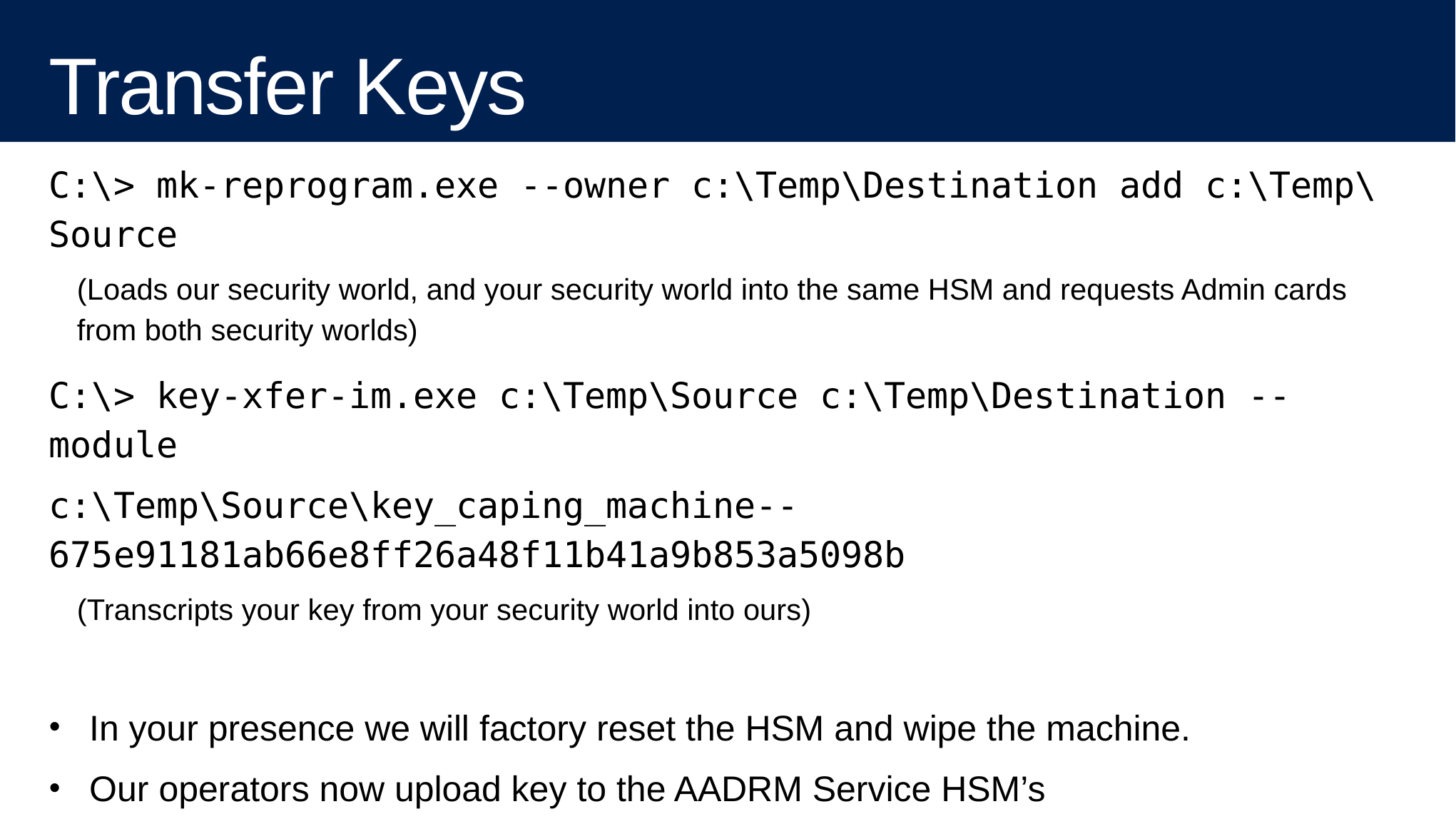

# Transfer Keys
C:\> mk-reprogram.exe --owner c:\Temp\Destination add c:\Temp\Source
(Loads our security world, and your security world into the same HSM and requests Admin cards from both security worlds)

C:\> key-xfer-im.exe c:\Temp\Source c:\Temp\Destination --module
c:\Temp\Source\key_caping_machine--675e91181ab66e8ff26a48f11b41a9b853a5098b
(Transcripts your key from your security world into ours)

In your presence we will factory reset the HSM and wipe the machine.
Our operators now upload key to the AADRM Service HSM’s